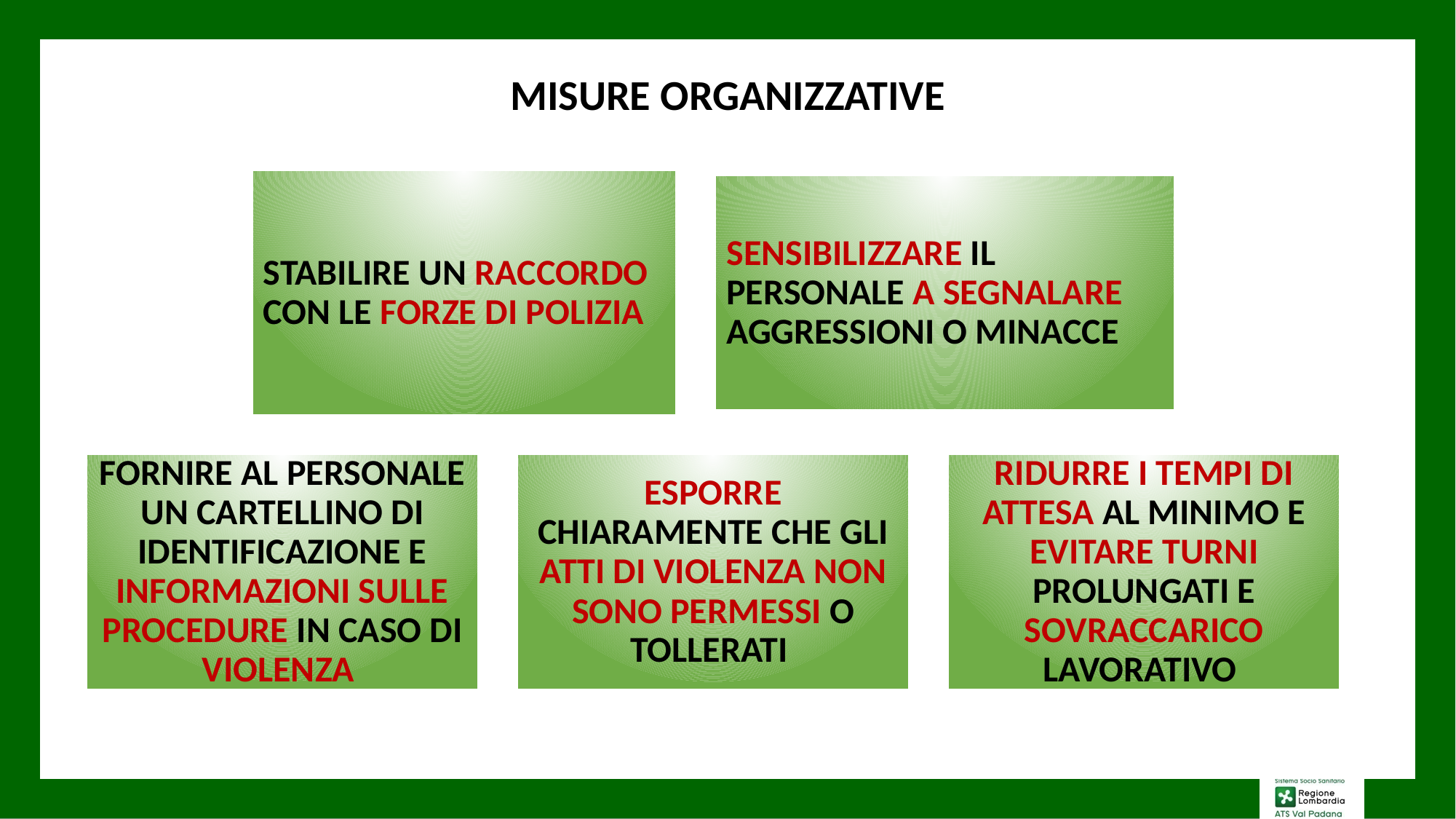

# MISURE ORGANIZZATIVE
STABILIRE UN RACCORDO CON LE FORZE DI POLIZIA
SENSIBILIZZARE IL PERSONALE A SEGNALARE AGGRESSIONI O MINACCE
FORNIRE AL PERSONALE UN CARTELLINO DI IDENTIFICAZIONE E INFORMAZIONI SULLE PROCEDURE IN CASO DI VIOLENZA
ESPORRE CHIARAMENTE CHE GLI ATTI DI VIOLENZA NON SONO PERMESSI O TOLLERATI
RIDURRE I TEMPI DI ATTESA AL MINIMO E EVITARE TURNI PROLUNGATI E SOVRACCARICO LAVORATIVO